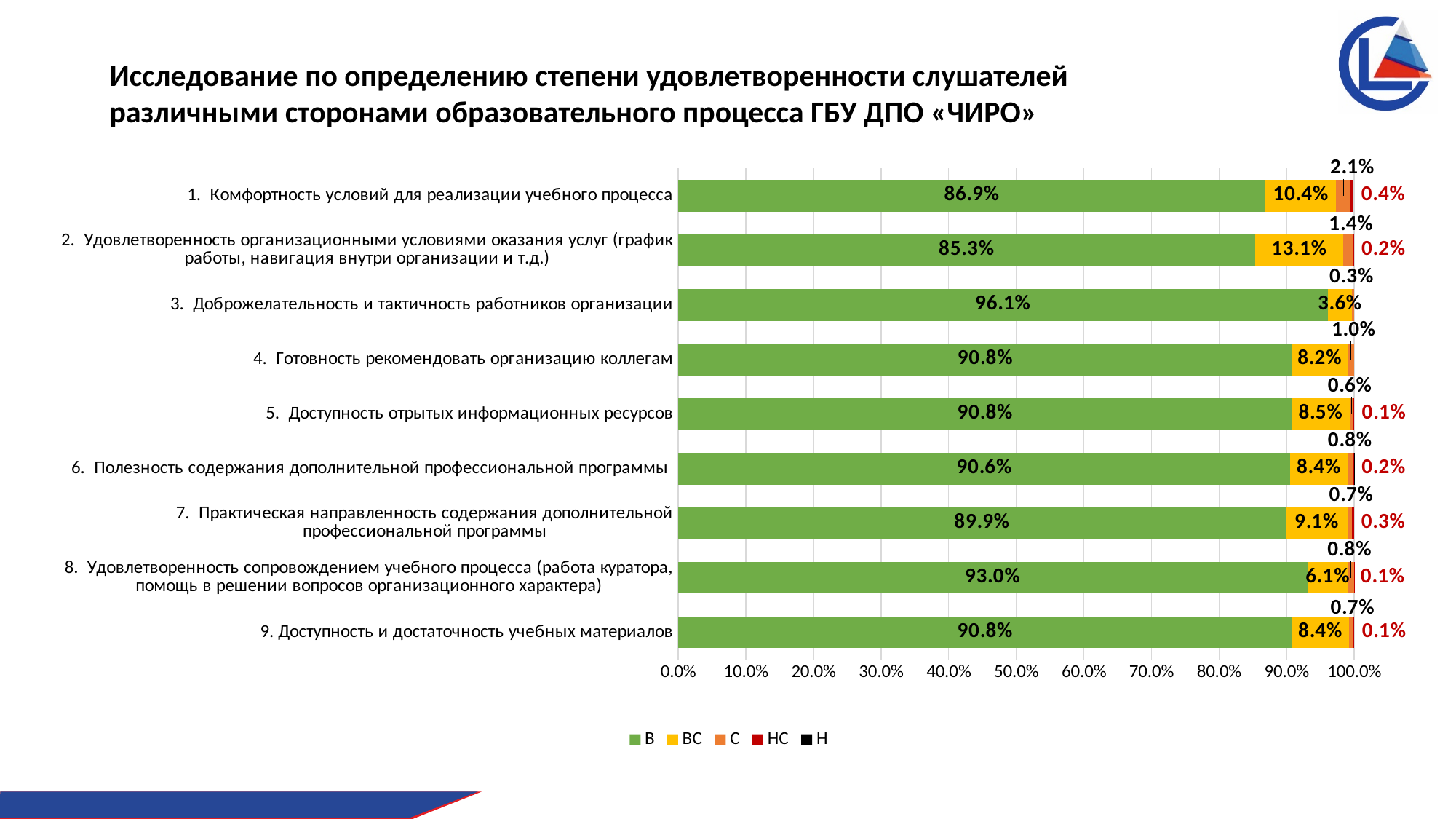

Исследование по определению степени удовлетворенности слушателей различными сторонами образовательного процесса ГБУ ДПО «ЧИРО»

### Chart

| Category | В | ВС | С | НС | Н |
|---|---|---|---|---|---|
| 9. Доступность и достаточность учебных материалов | 0.908 | 0.084 | 0.007 | 0.001 | 0.0 |
| 8.  Удовлетворенность сопровождением учебного процесса (работа куратора, помощь в решении вопросов организационного характера) | 0.9304981053497937 | 0.061 | 0.008 | 0.001 | 0.0 |
| 7.  Практическая направленность содержания дополнительной профессиональной программы | 0.8990693259272828 | 0.09092087103027277 | 0.007084824883563753 | 0.003 | 0.0 |
| 6.  Полезность содержания дополнительной профессиональной программы  | 0.905727147897273 | 0.08399348111061877 | 0.008455108298279772 | 0.0015490838275648404 | 0.0002898550724637681 |
| 5.  Доступность отрытых информационных ресурсов | 0.9078918604231496 | 0.08499942423608628 | 0.0059305685929965405 | 0.001178146747767001 | 0.0 |
| 4.  Готовность рекомендовать организацию коллегам | 0.9082438971179132 | 0.08150599070712229 | 0.010250112174964325 | 0.0 | 0.0 |
| 3.  Доброжелательность и тактичность работников организации | 0.960784458537066 | 0.036082344628581155 | 0.0034663080935131456 | 0.0 | 0.0 |
| 2.  Удовлетворенность организационными условиями оказания услуг (график работы, навигация внутри организации и т.д.) | 0.8530755113719336 | 0.1311684517804027 | 0.013552521229178232 | 0.001653157885959207 | 0.0 |
| 1.  Комфортность условий для реализации учебного процесса | 0.8690549049183931 | 0.10412531642172154 | 0.021322784934605894 | 0.003539661673455918 | 0.0005333333333333334 |